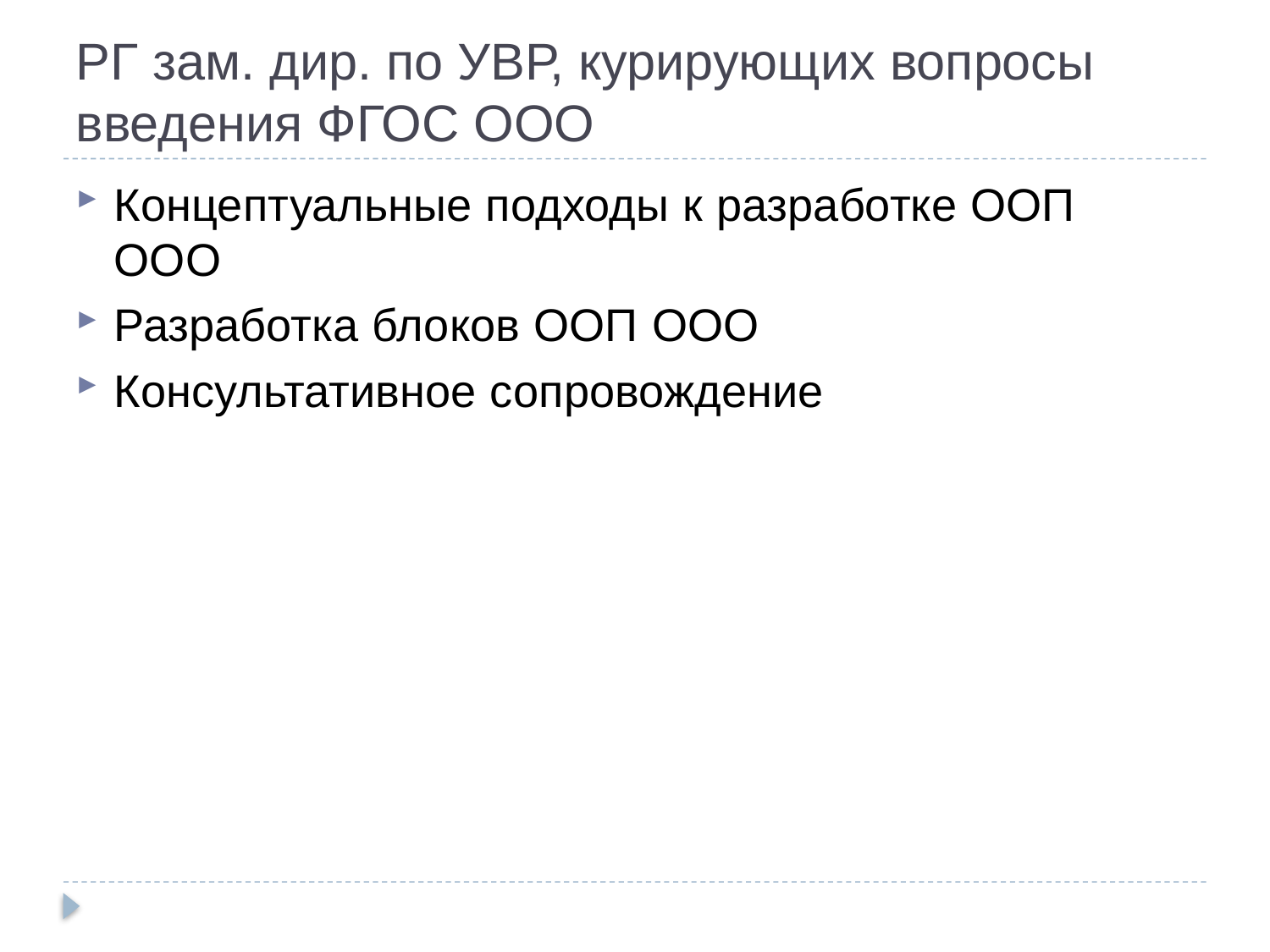

# РГ зам. дир. по УВР, курирующих вопросы введения ФГОС ООО
Концептуальные подходы к разработке ООП ООО
Разработка блоков ООП ООО
Консультативное сопровождение